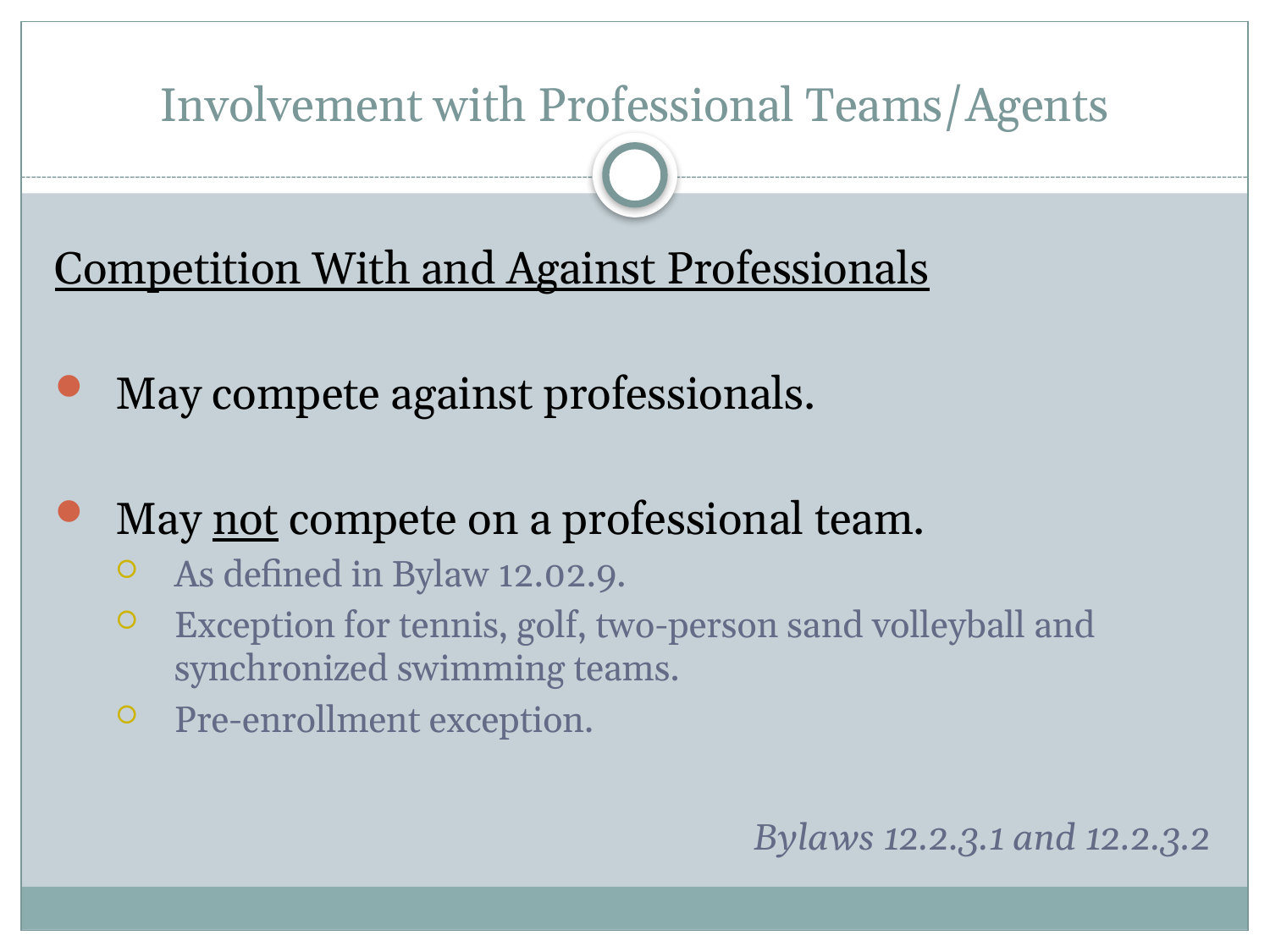

# Involvement with Professional Teams/Agents
Competition With and Against Professionals

May compete against professionals.

May not compete on a professional team.
As defined in Bylaw 12.02.9.
Exception for tennis, golf, two-person sand volleyball and synchronized swimming teams.
Pre-enrollment exception.

Bylaws 12.2.3.1 and 12.2.3.2